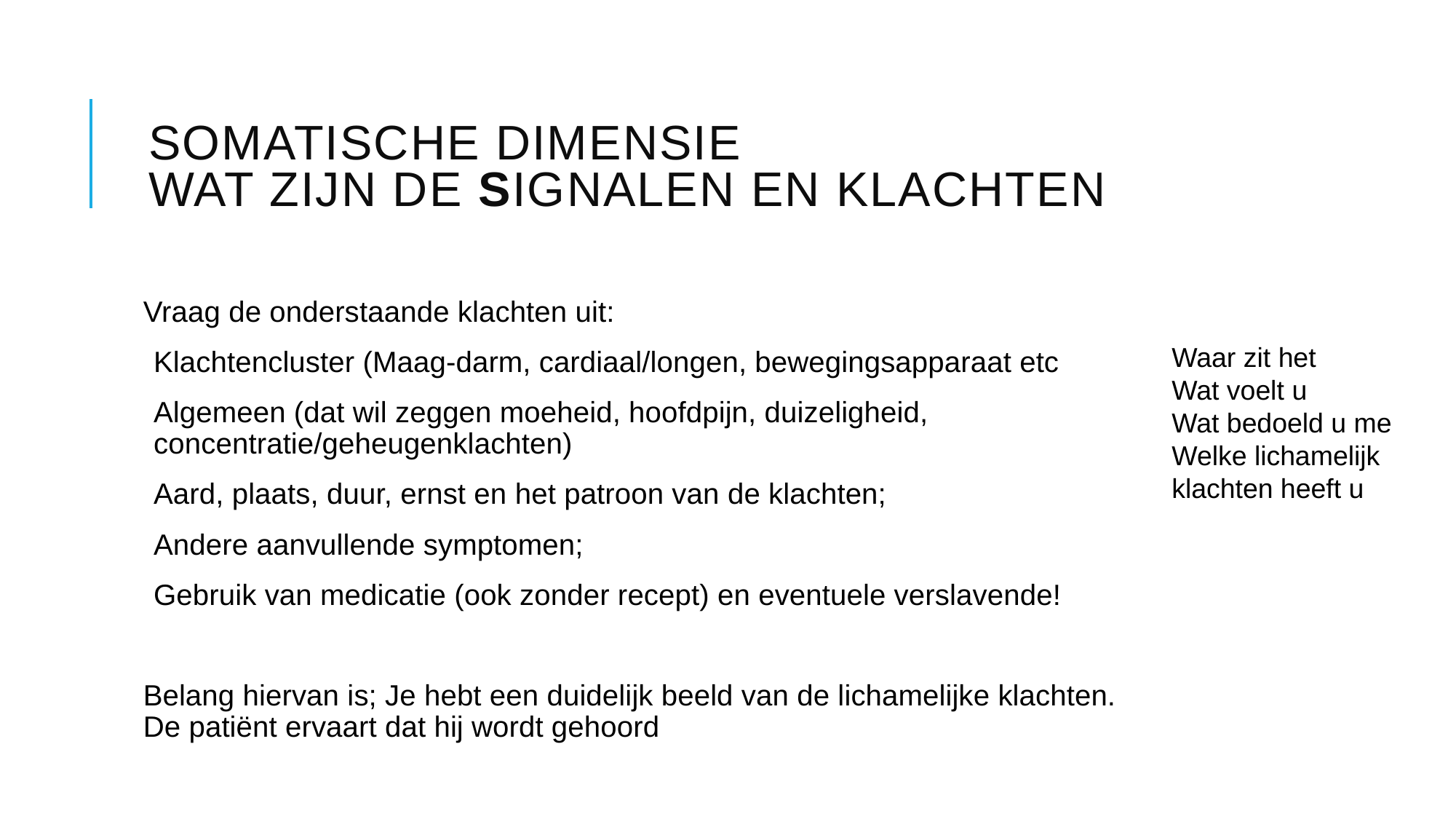

# Somatische dimensie Wat zijn de Signalen en klachten
Vraag de onderstaande klachten uit:
Klachtencluster (Maag-darm, cardiaal/longen, bewegingsapparaat etc
Algemeen (dat wil zeggen moeheid, hoofdpijn, duizeligheid, concentratie/geheugenklachten)
Aard, plaats, duur, ernst en het patroon van de klachten;
Andere aanvullende symptomen;
Gebruik van medicatie (ook zonder recept) en eventuele verslavende!

Belang hiervan is; Je hebt een duidelijk beeld van de lichamelijke klachten. De patiënt ervaart dat hij wordt gehoord

Waar zit het
Wat voelt u
Wat bedoeld u me
Welke lichamelijk klachten heeft u